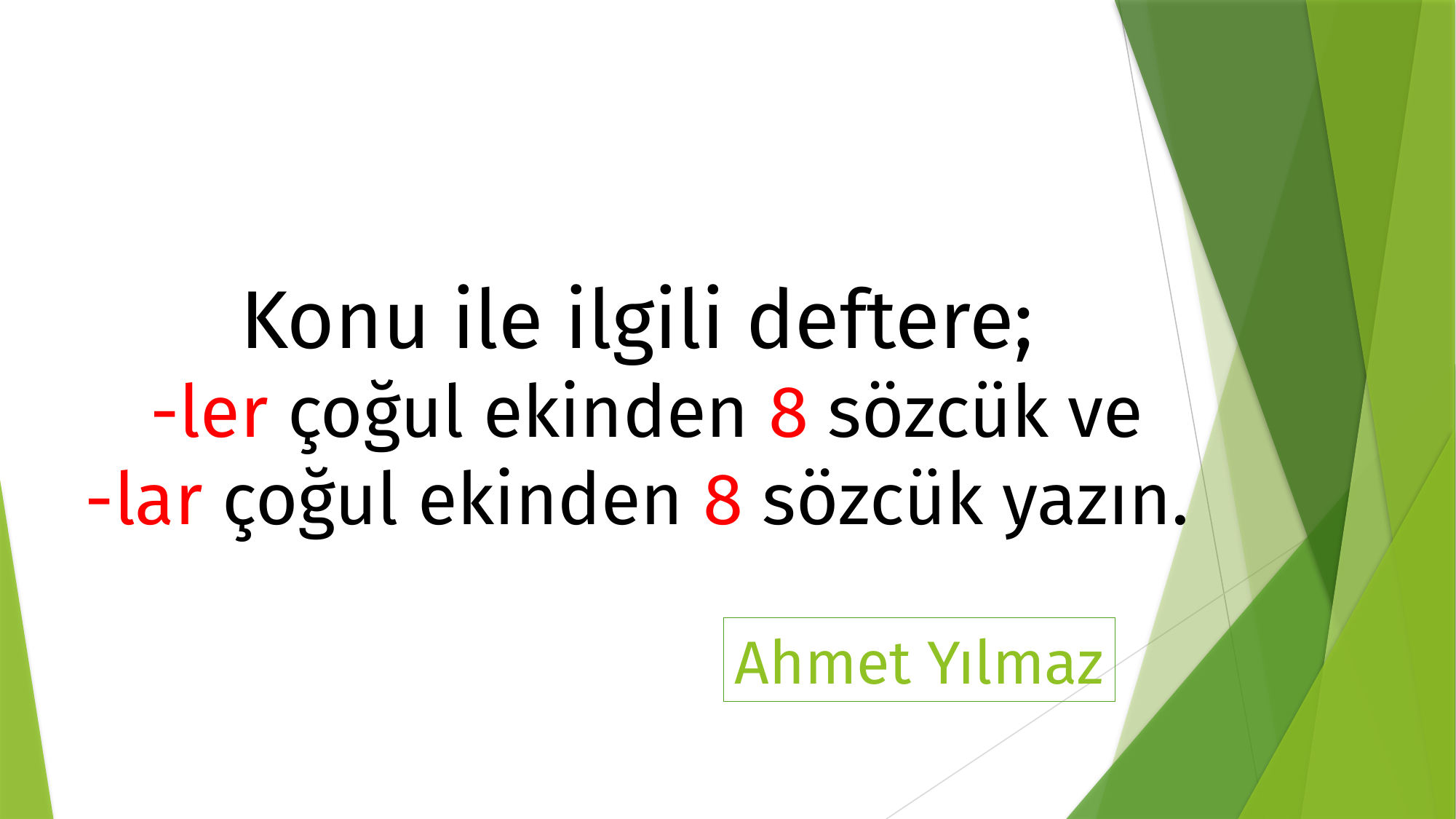

Konu ile ilgili deftere;
 -ler çoğul ekinden 8 sözcük ve
-lar çoğul ekinden 8 sözcük yazın.
Ahmet Yılmaz